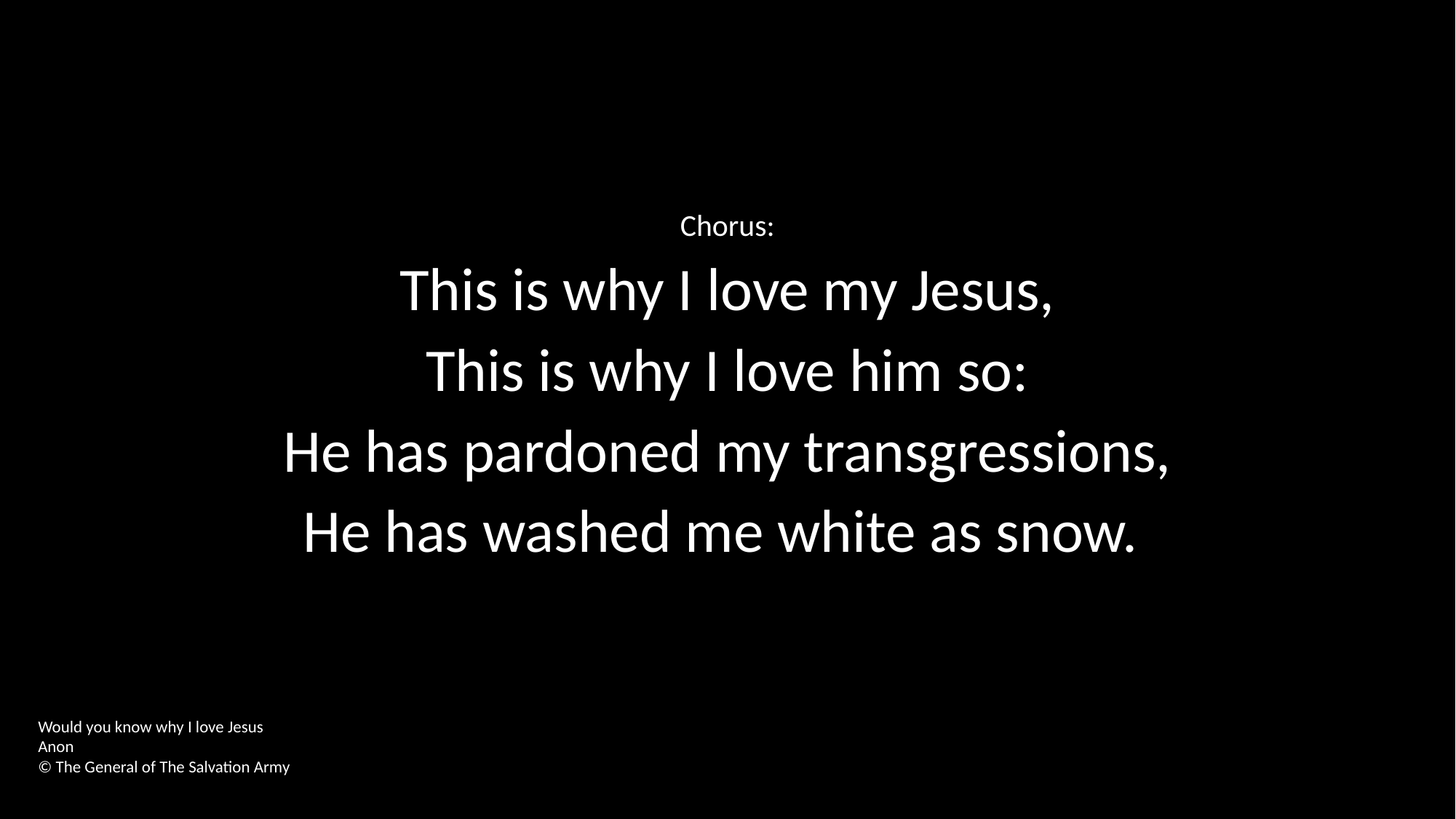

Chorus:
This is why I love my Jesus,
This is why I love him so:
He has pardoned my transgressions,
He has washed me white as snow.
Would you know why I love Jesus
Anon
© The General of The Salvation Army